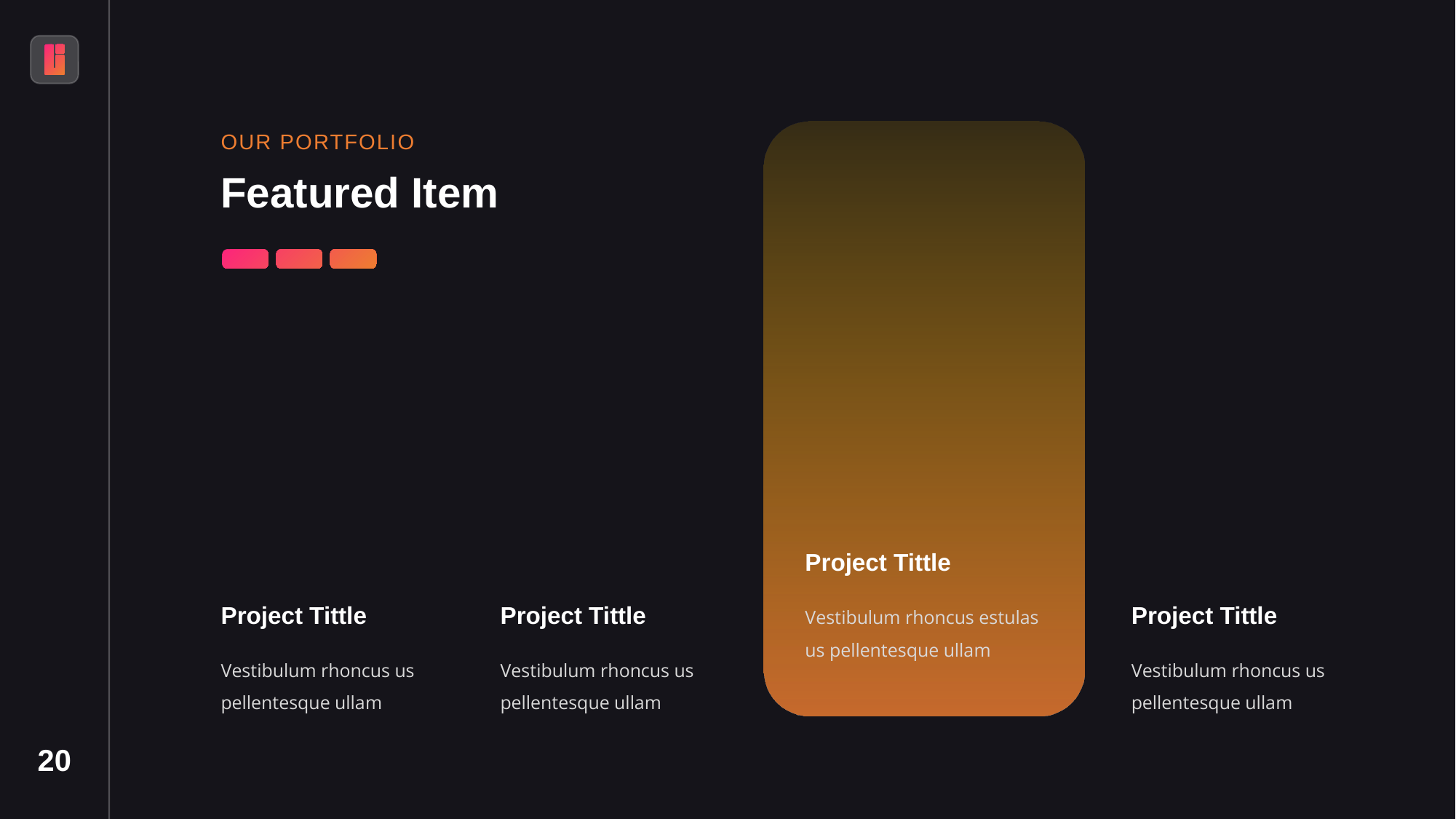

OUR PORTFOLIO
Featured Item

Project Tittle
Vestibulum rhoncus estulas us pellentesque ullam
Project Tittle
Project Tittle
Project Tittle
Vestibulum rhoncus us pellentesque ullam
Vestibulum rhoncus us pellentesque ullam
Vestibulum rhoncus us pellentesque ullam